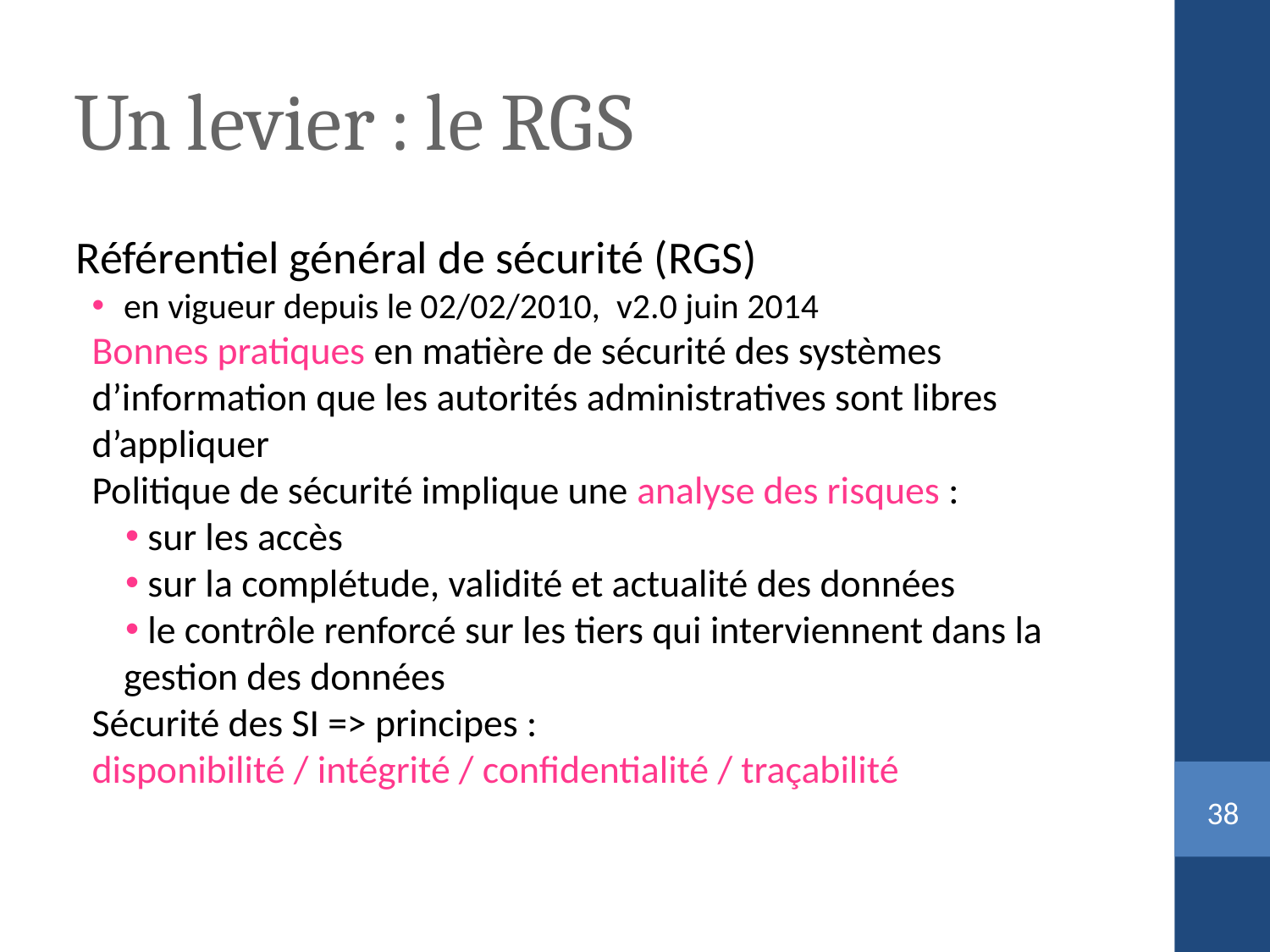

Un levier : le RGS
Référentiel général de sécurité (RGS)
en vigueur depuis le 02/02/2010,  v2.0 juin 2014
Bonnes pratiques en matière de sécurité des systèmes d’information que les autorités administratives sont libres d’appliquer
Politique de sécurité implique une analyse des risques :
 sur les accès
 sur la complétude, validité et actualité des données
 le contrôle renforcé sur les tiers qui interviennent dans la gestion des données
Sécurité des SI => principes :
disponibilité / intégrité / confidentialité / traçabilité

38